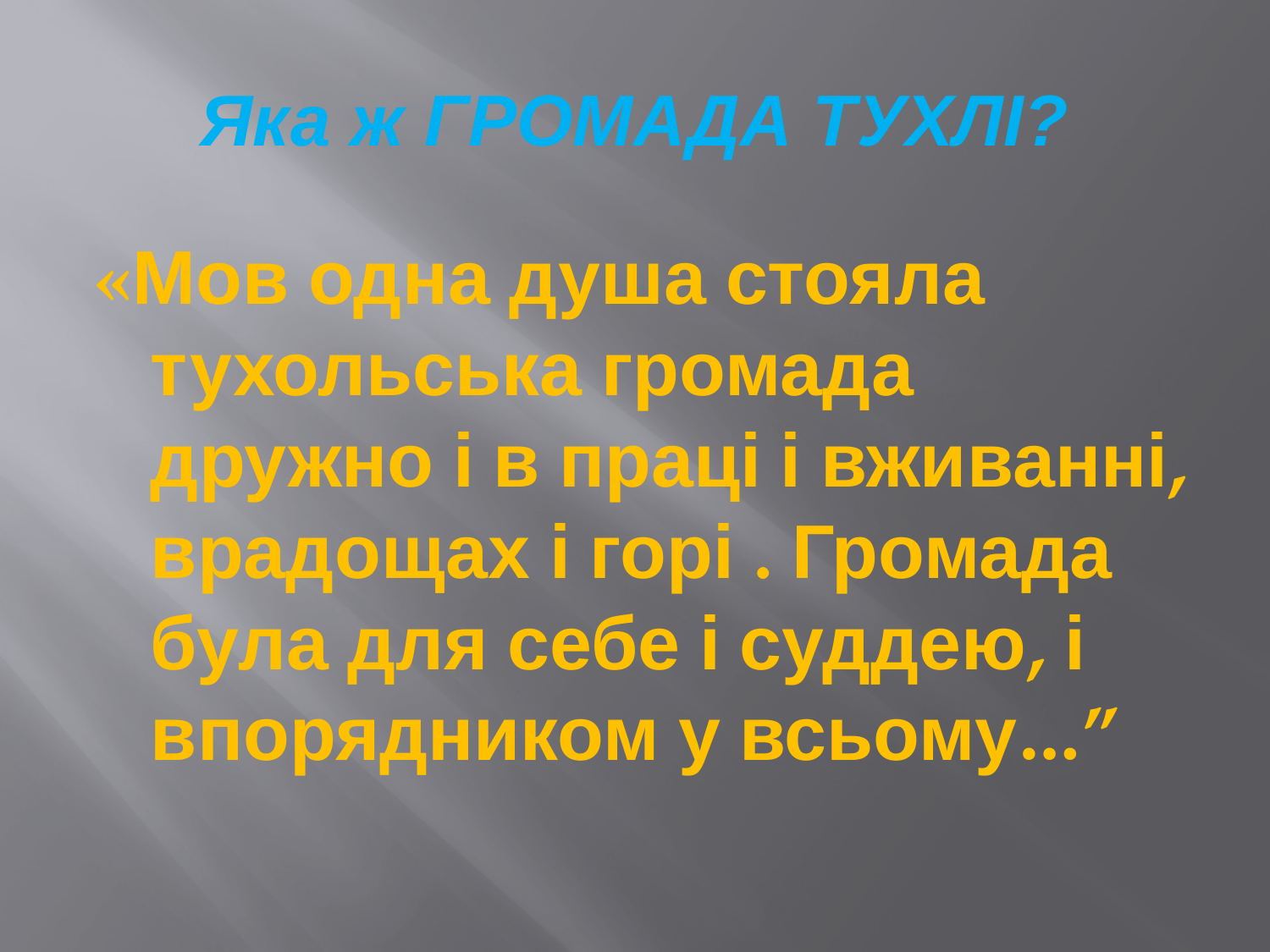

# Яка ж ГРОМАДА ТУХЛІ?
«Мов одна душа стояла тухольська громада дружно і в праці і вживанні, врадощах і горі . Громада була для себе і суддею, і впорядником у всьому…”